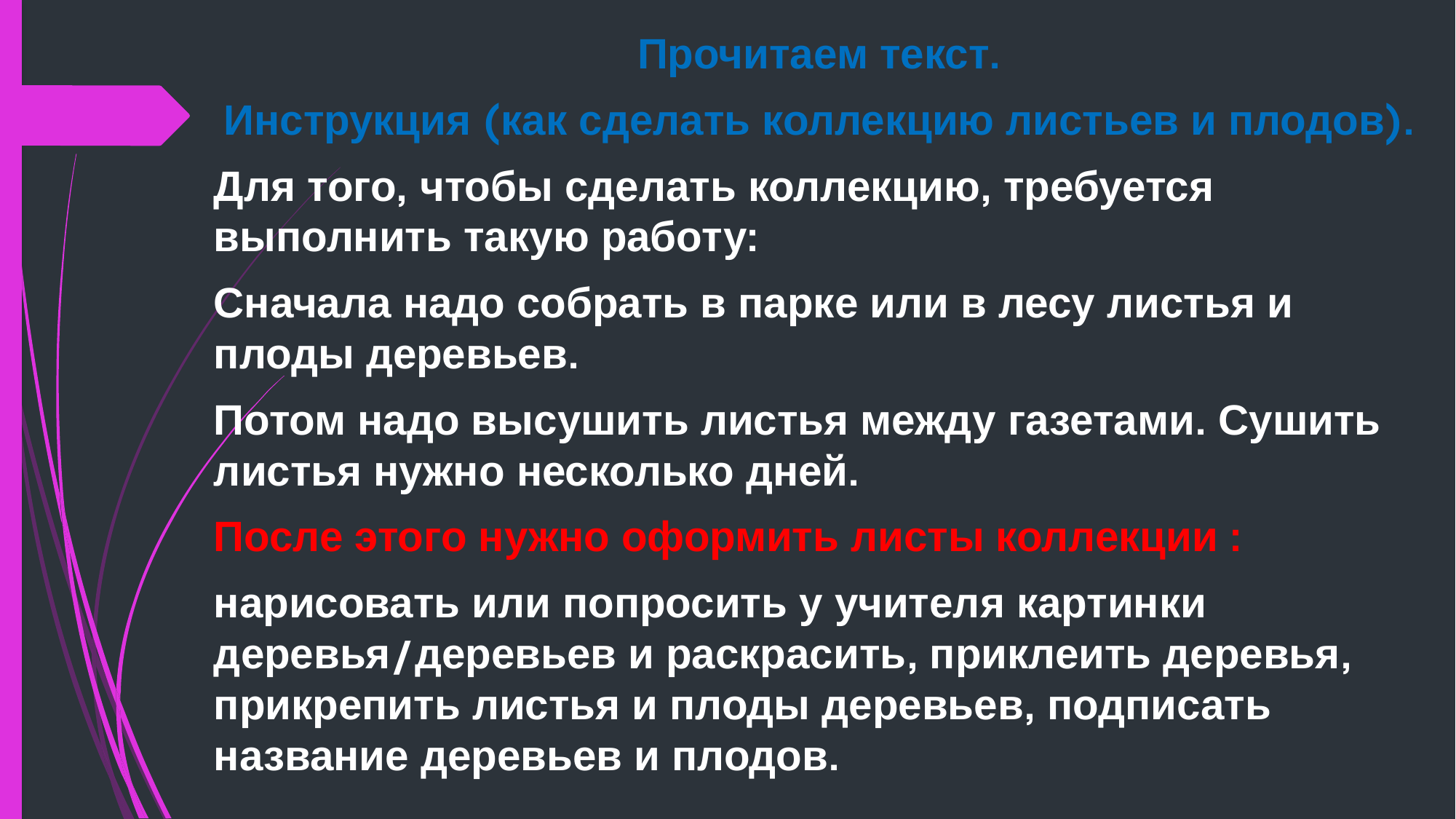

Прочитаем текст.
Инструкция (как сделать коллекцию листьев и плодов).
Для того, чтобы сделать коллекцию, требуется выполнить такую работу:
Сначала надо собрать в парке или в лесу листья и плоды деревьев.
Потом надо высушить листья между газетами. Сушить листья нужно несколько дней.
После этого нужно оформить листы коллекции :
нарисовать или попросить у учителя картинки деревья/деревьев и раскрасить, приклеить деревья,  прикрепить листья и плоды деревьев, подписать название деревьев и плодов.